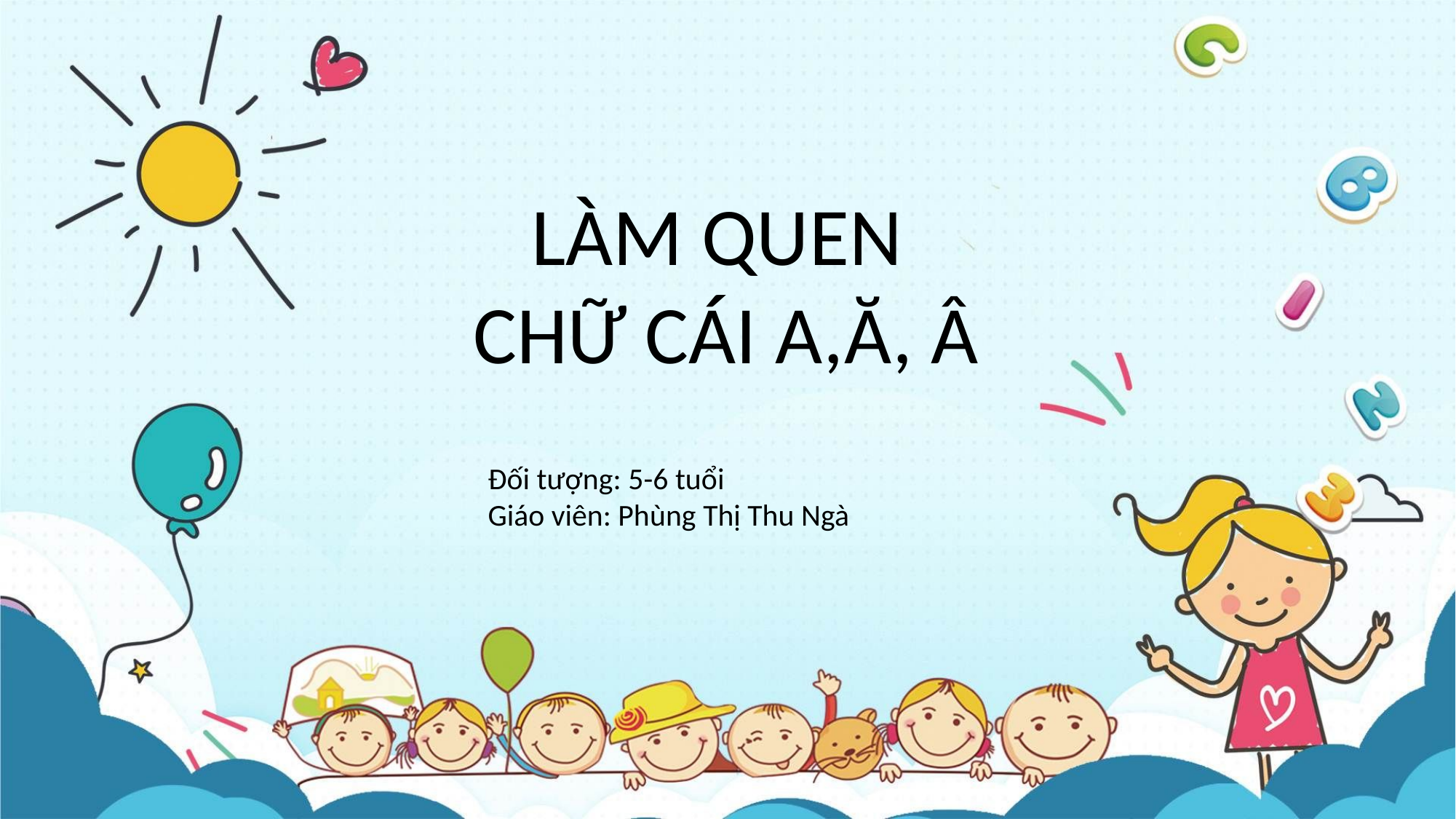

LÀM QUEN
CHỮ CÁI A,Ă, Â
Đối tượng: 5-6 tuổi
Giáo viên: Phùng Thị Thu Ngà